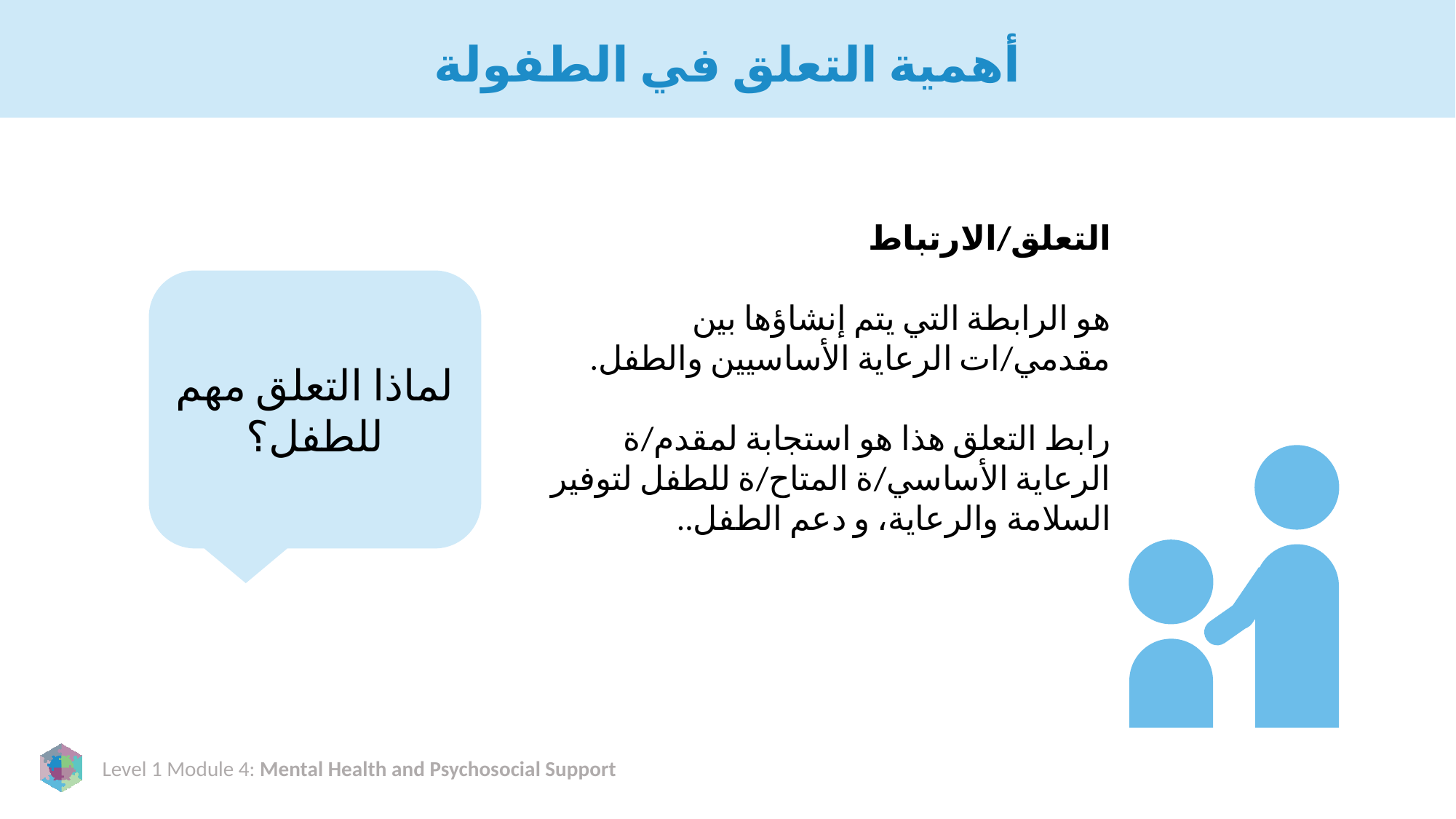

# أهمية التعلق في الطفولة
التعلق/الارتباط

هو الرابطة التي يتم إنشاؤها بين مقدمي/ات الرعاية الأساسيين والطفل.

رابط التعلق هذا هو استجابة لمقدم/ة الرعاية الأساسي/ة المتاح/ة للطفل لتوفير السلامة والرعاية، و دعم الطفل..
لماذا التعلق مهم للطفل؟